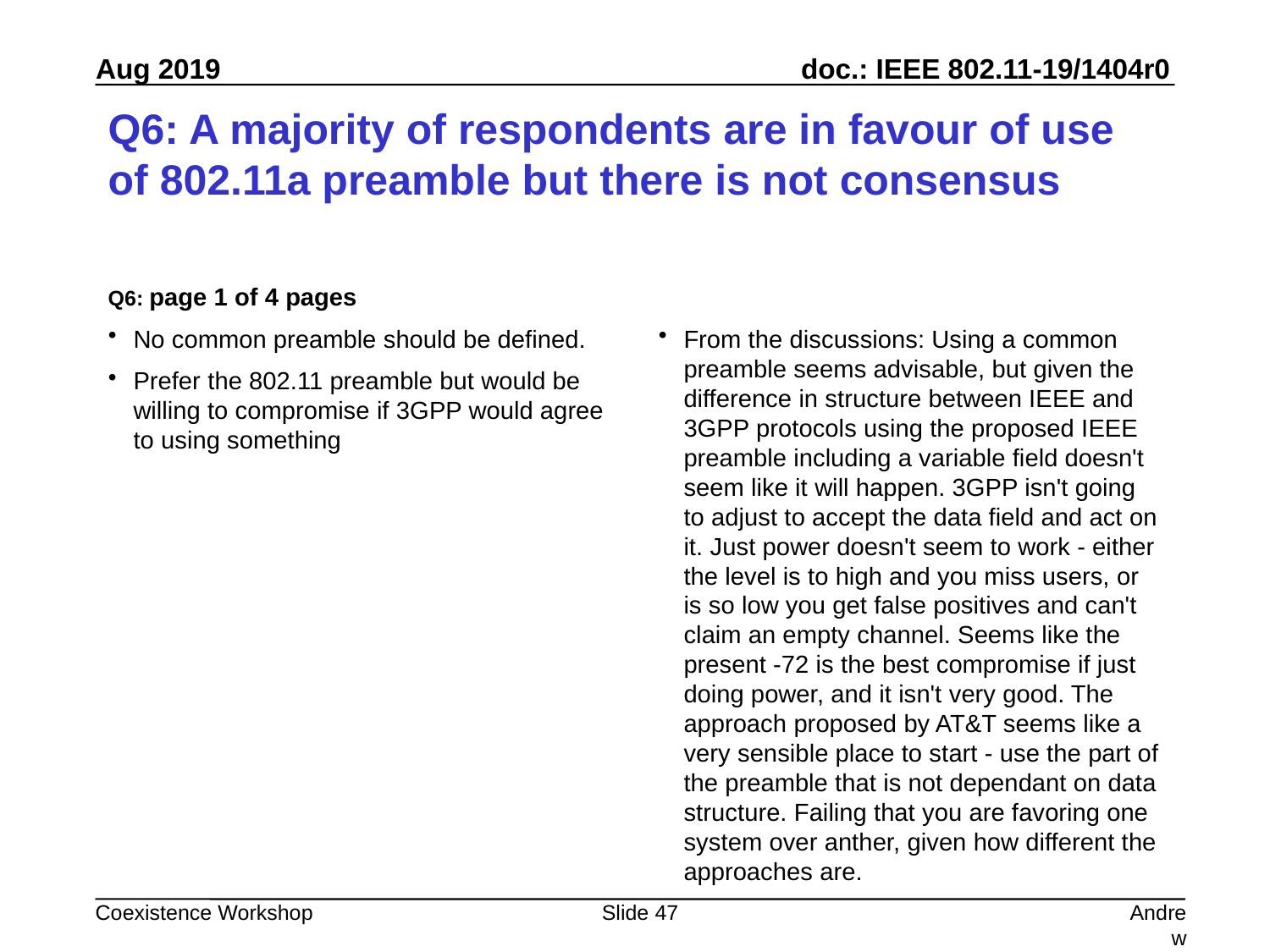

# Q6: A majority of respondents are in favour of use of 802.11a preamble but there is not consensus
Q6: page 1 of 4 pages
No common preamble should be defined.
Prefer the 802.11 preamble but would be willing to compromise if 3GPP would agree to using something

From the discussions: Using a common preamble seems advisable, but given the difference in structure between IEEE and 3GPP protocols using the proposed IEEE preamble including a variable field doesn't seem like it will happen. 3GPP isn't going to adjust to accept the data field and act on it. Just power doesn't seem to work - either the level is to high and you miss users, or is so low you get false positives and can't claim an empty channel. Seems like the present -72 is the best compromise if just doing power, and it isn't very good. The approach proposed by AT&T seems like a very sensible place to start - use the part of the preamble that is not dependant on data structure. Failing that you are favoring one system over anther, given how different the approaches are.

Slide 47
Andrew Myles, Cisco